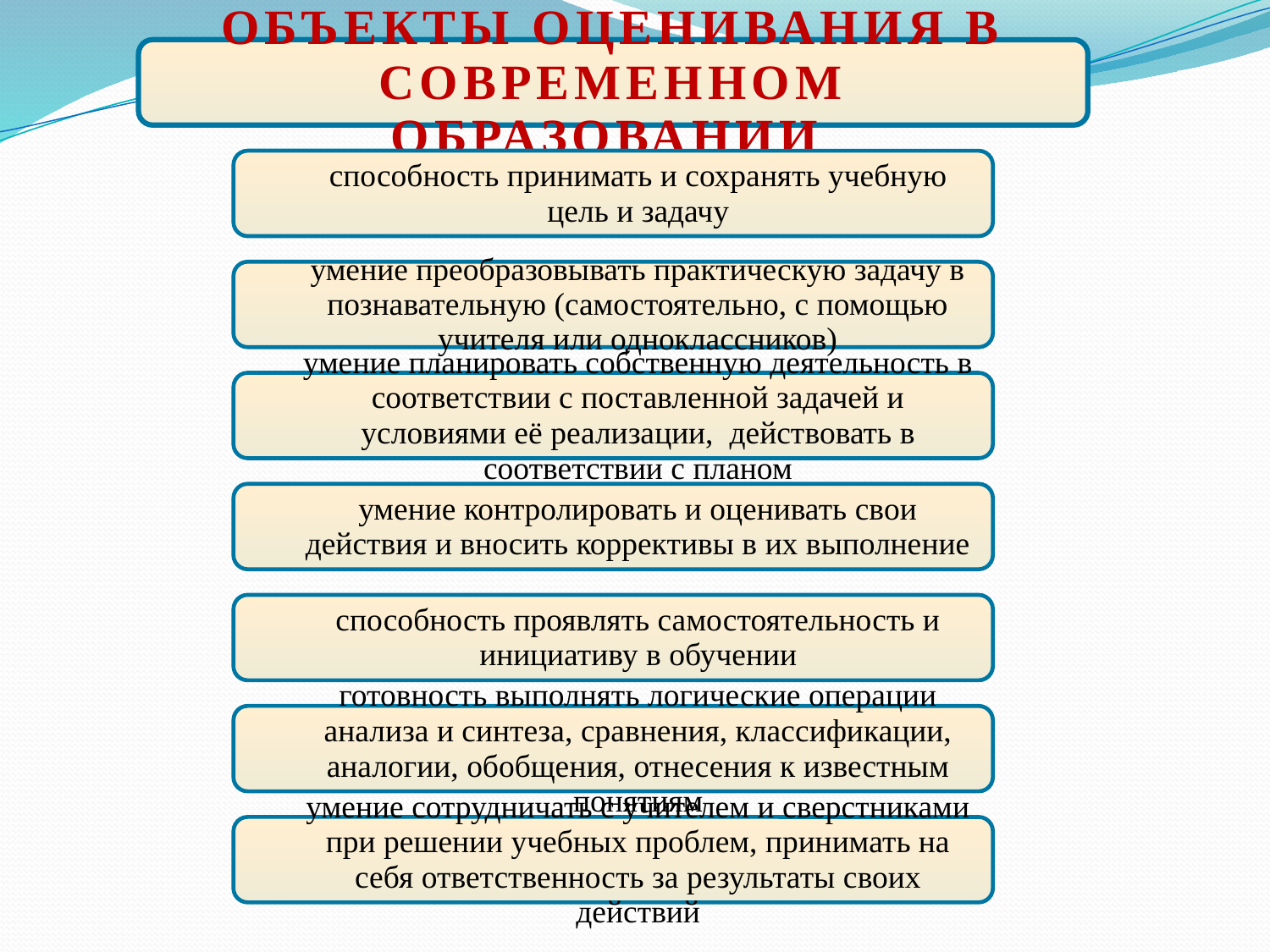

ОБЪЕКТЫ ОЦЕНИВАНИЯ В СОВРЕМЕННОМ ОБРАЗОВАНИИ
способность принимать и сохранять учебную цель и задачу
умение планировать собственную деятельность в соответствии с поставленной задачей и условиями её реализации,  действовать в соответствии с планом
способность проявлять самостоятельность и инициативу в обучении
готовность выполнять логические операции анализа и синтеза, сравнения, классификации, аналогии, обобщения, отнесения к известным понятиям
умение сотрудничать с учителем и сверстниками при решении учебных проблем, принимать на себя ответственность за результаты своих действий
умение контролировать и оценивать свои действия и вносить коррективы в их выполнение
умение преобразовывать практическую задачу в познавательную (самостоятельно, с помощью учителя или одноклассников)